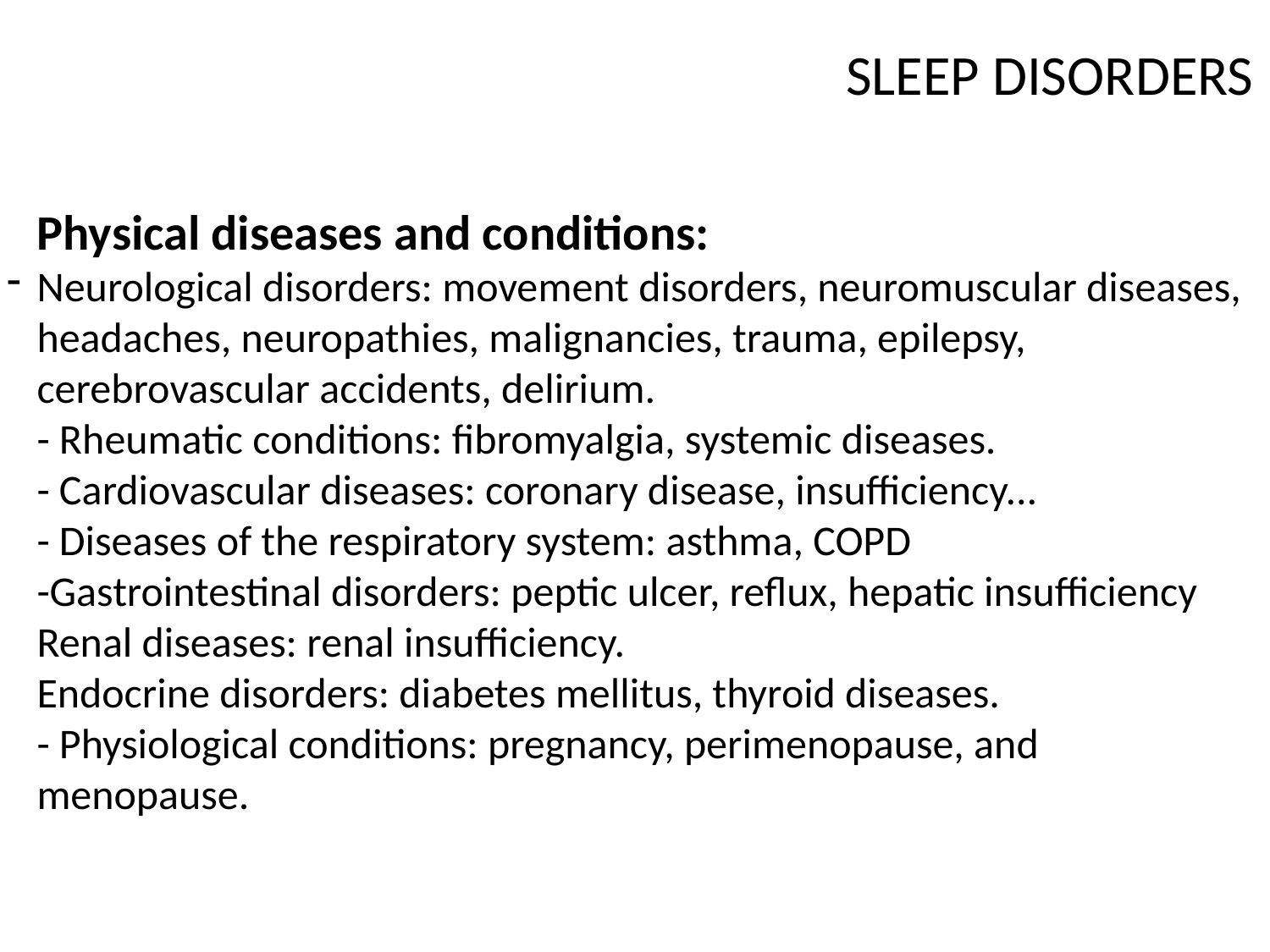

SLEEP DISORDERS
#
Physical diseases and conditions:
Neurological disorders: movement disorders, neuromuscular diseases, headaches, neuropathies, malignancies, trauma, epilepsy, cerebrovascular accidents, delirium.
- Rheumatic conditions: fibromyalgia, systemic diseases.
- Cardiovascular diseases: coronary disease, insufficiency...
- Diseases of the respiratory system: asthma, COPD
-Gastrointestinal disorders: peptic ulcer, reflux, hepatic insufficiency
Renal diseases: renal insufficiency.
Endocrine disorders: diabetes mellitus, thyroid diseases.
- Physiological conditions: pregnancy, perimenopause, and menopause.